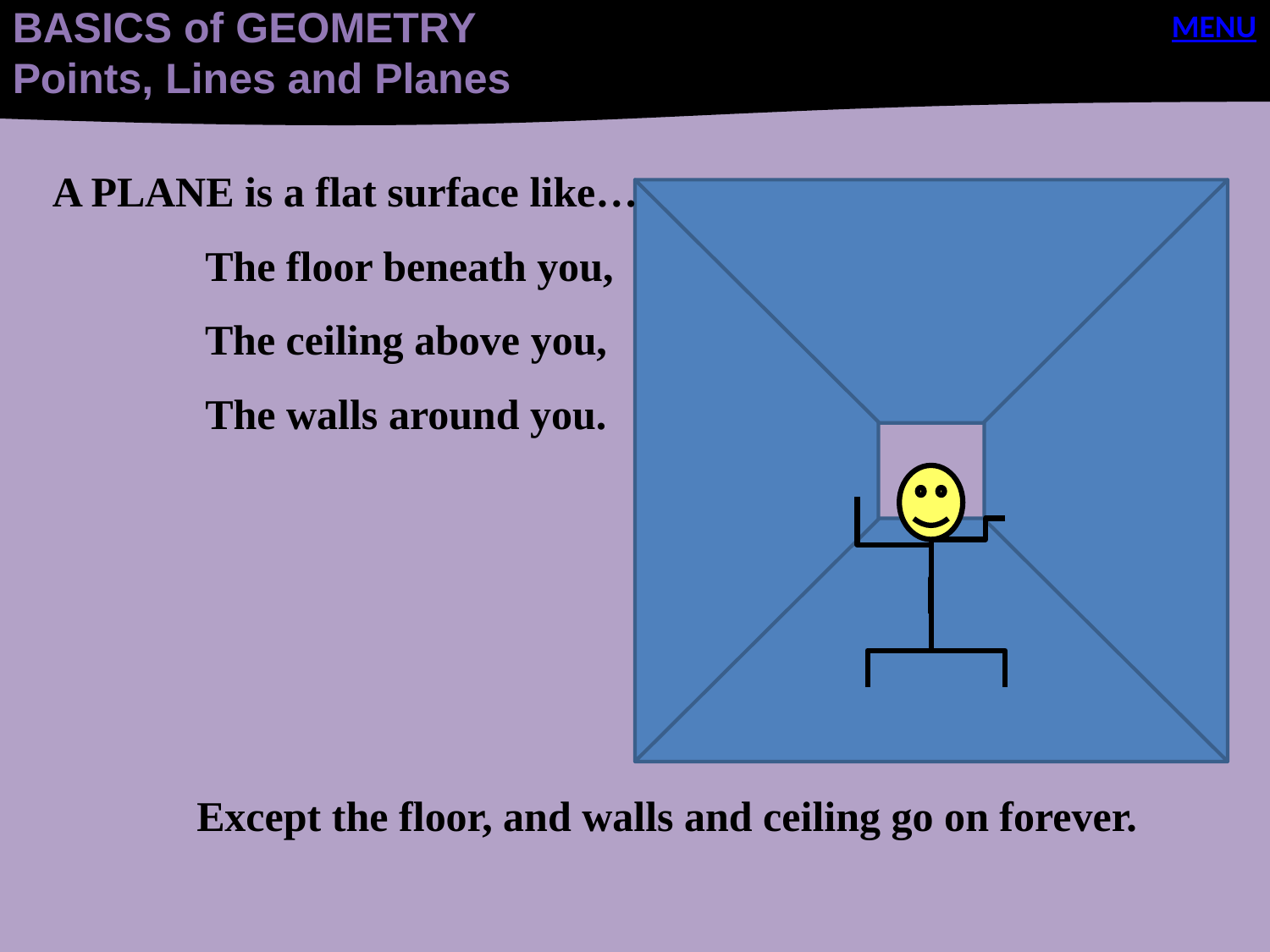

BASICS of GEOMETRY
Points, Lines and Planes
MENU
A PLANE is a flat surface like…

The floor beneath you,
The ceiling above you,

The walls around you.

Except the floor, and walls and ceiling go on forever.